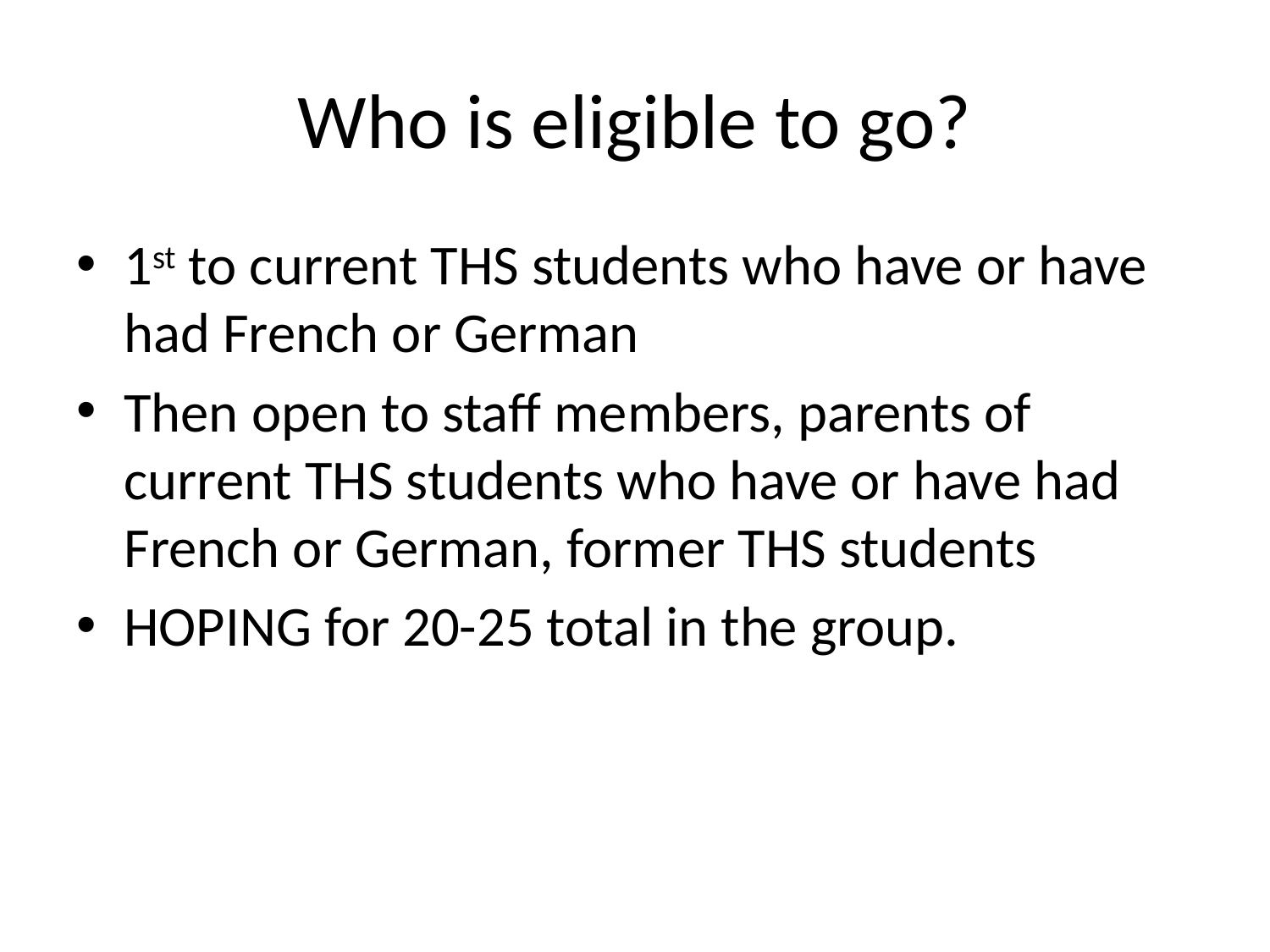

# Who is eligible to go?
1st to current THS students who have or have had French or German
Then open to staff members, parents of current THS students who have or have had French or German, former THS students
HOPING for 20-25 total in the group.